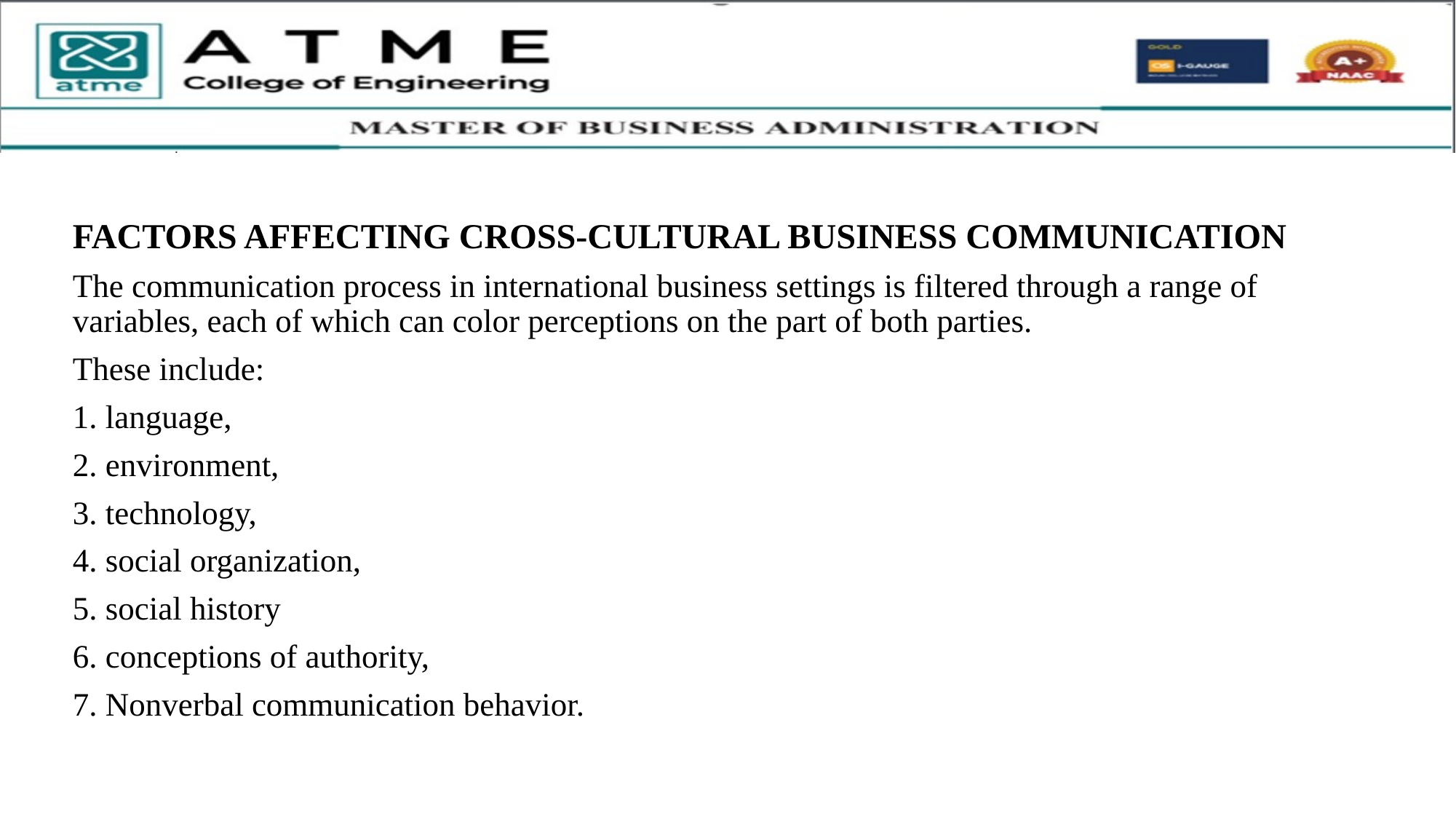

FACTORS AFFECTING CROSS-CULTURAL BUSINESS COMMUNICATION
The communication process in international business settings is filtered through a range of variables, each of which can color perceptions on the part of both parties.
These include:
1. language,
2. environment,
3. technology,
4. social organization,
5. social history
6. conceptions of authority,
7. Nonverbal communication behavior.